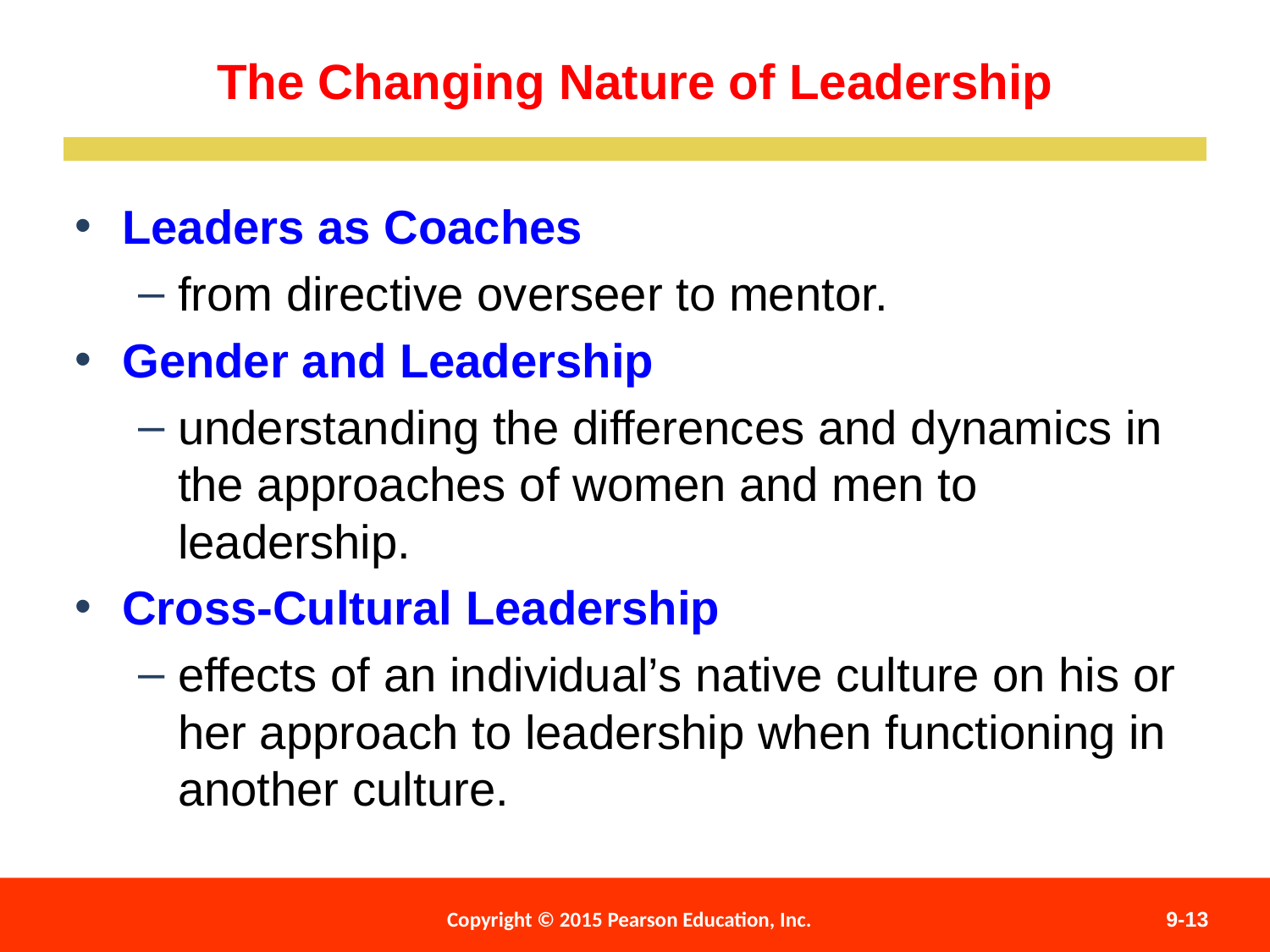

The Changing Nature of Leadership
Leaders as Coaches
from directive overseer to mentor.
Gender and Leadership
understanding the differences and dynamics in the approaches of women and men to leadership.
Cross-Cultural Leadership
effects of an individual’s native culture on his or her approach to leadership when functioning in another culture.